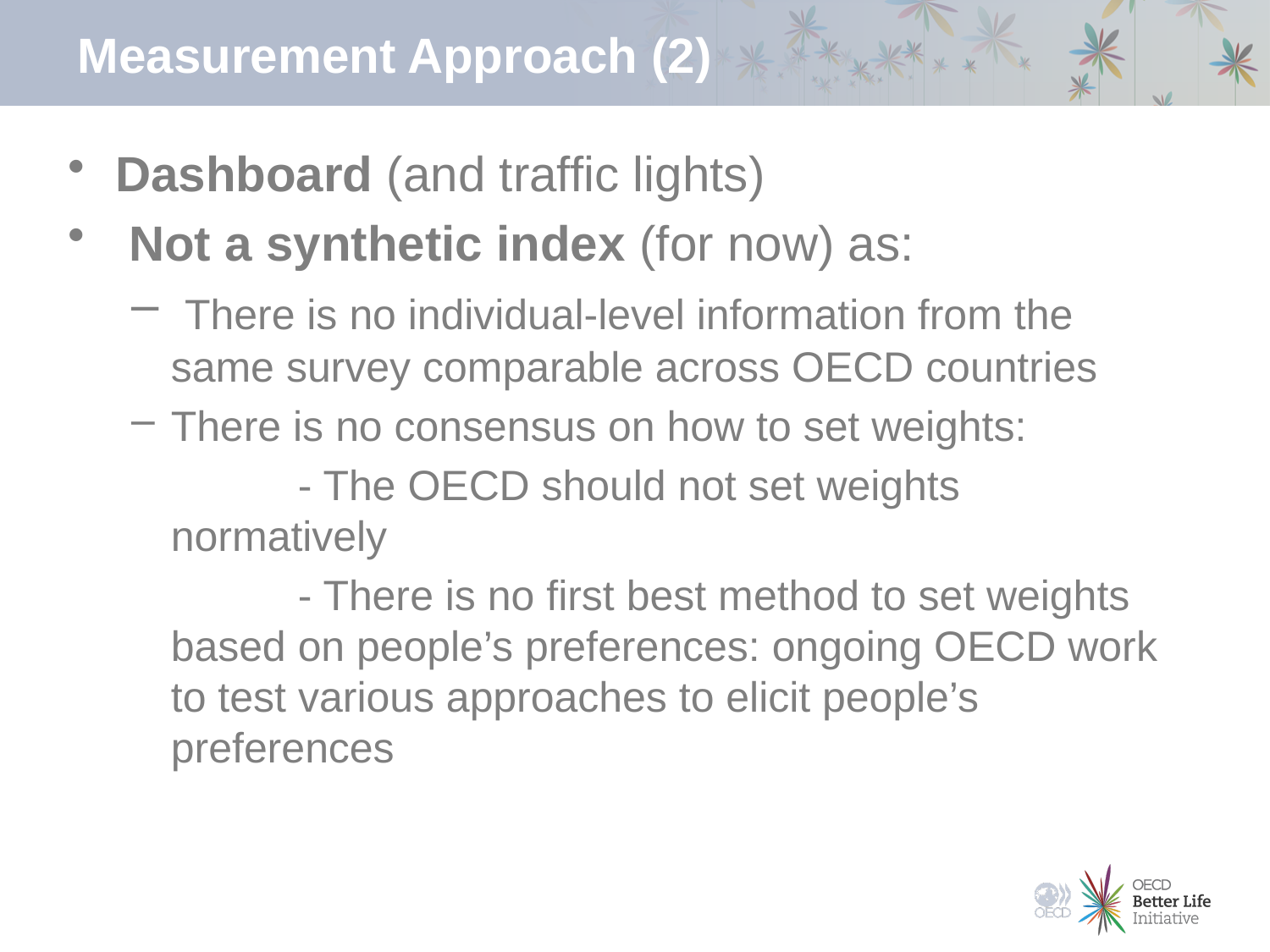

# Measurement Approach (2)
Dashboard (and traffic lights)
 Not a synthetic index (for now) as:
 There is no individual-level information from the same survey comparable across OECD countries
There is no consensus on how to set weights:
		- The OECD should not set weights normatively
		- There is no first best method to set weights based on people’s preferences: ongoing OECD work to test various approaches to elicit people’s preferences